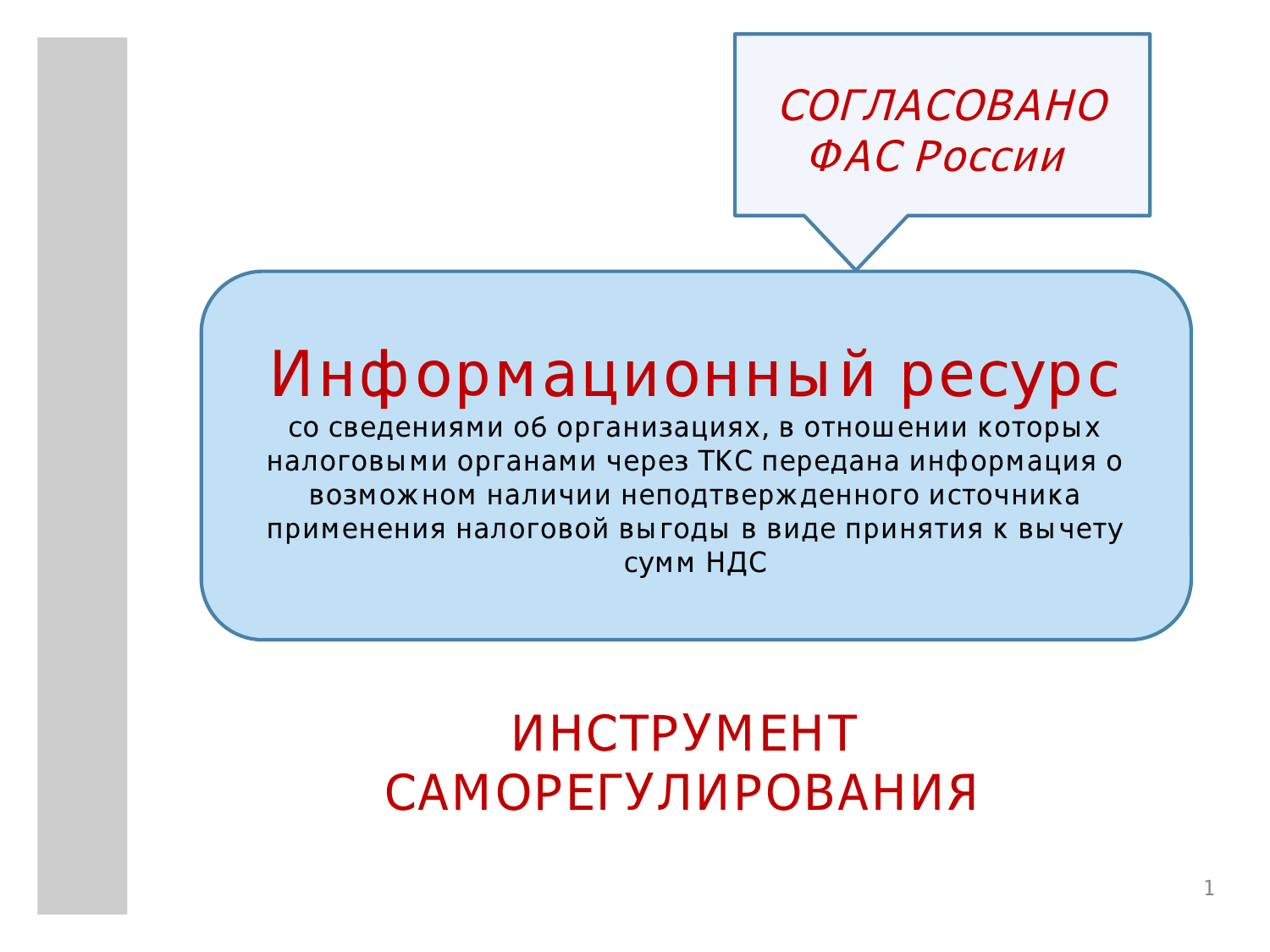

СОГЛАСОВАНО ФАС России

Информационный ресурс
со сведениями об организациях, в отношении которых налоговыми органами через ТКС передана информация о возможном наличии неподтвержденного источника применения налоговой выгоды в виде принятия к вычету сумм НДС
#
ИНСТРУМЕНТ САМОРЕГУЛИРОВАНИЯ
1